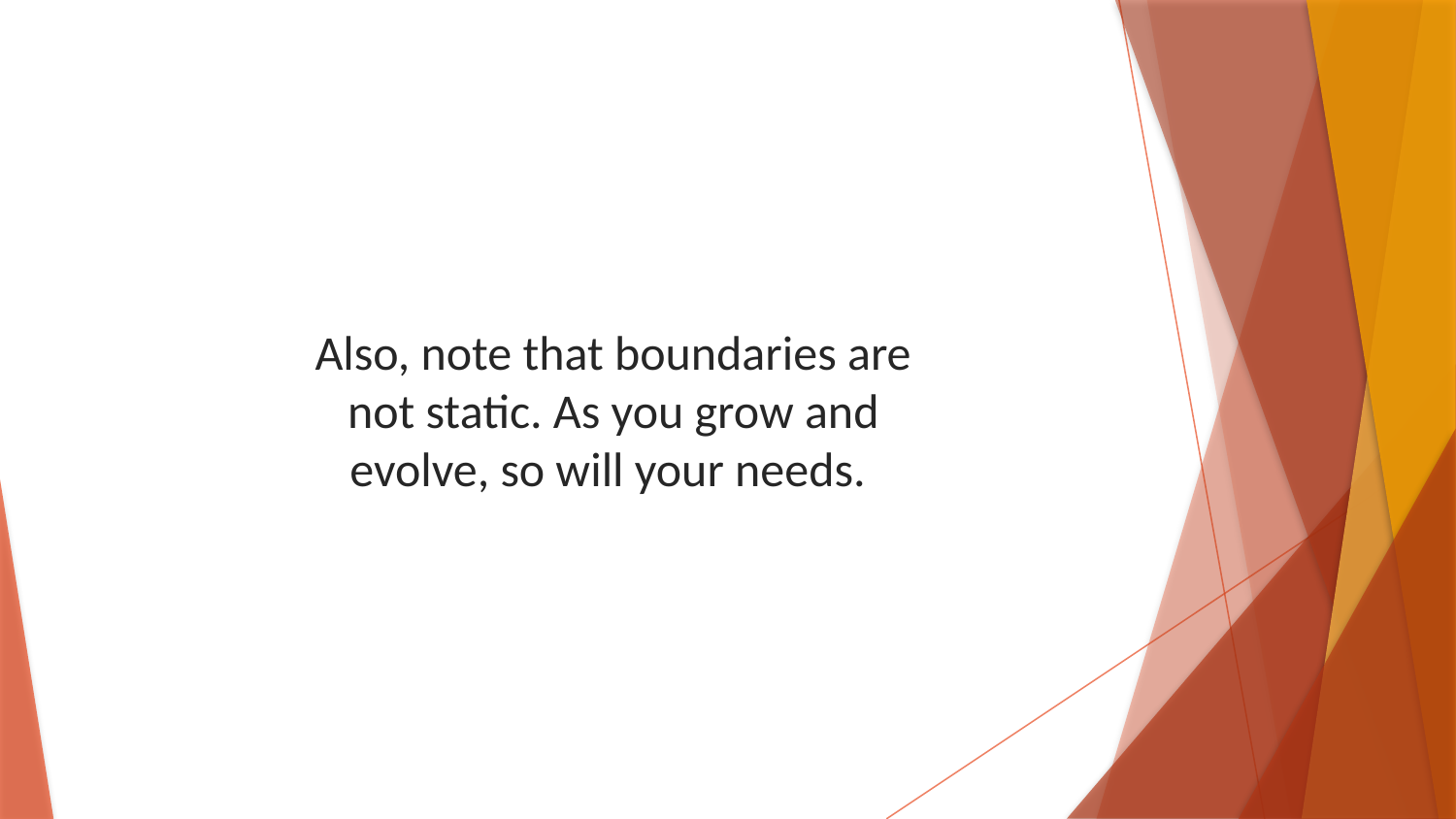

Also, note that boundaries are not static. As you grow and evolve, so will your needs.